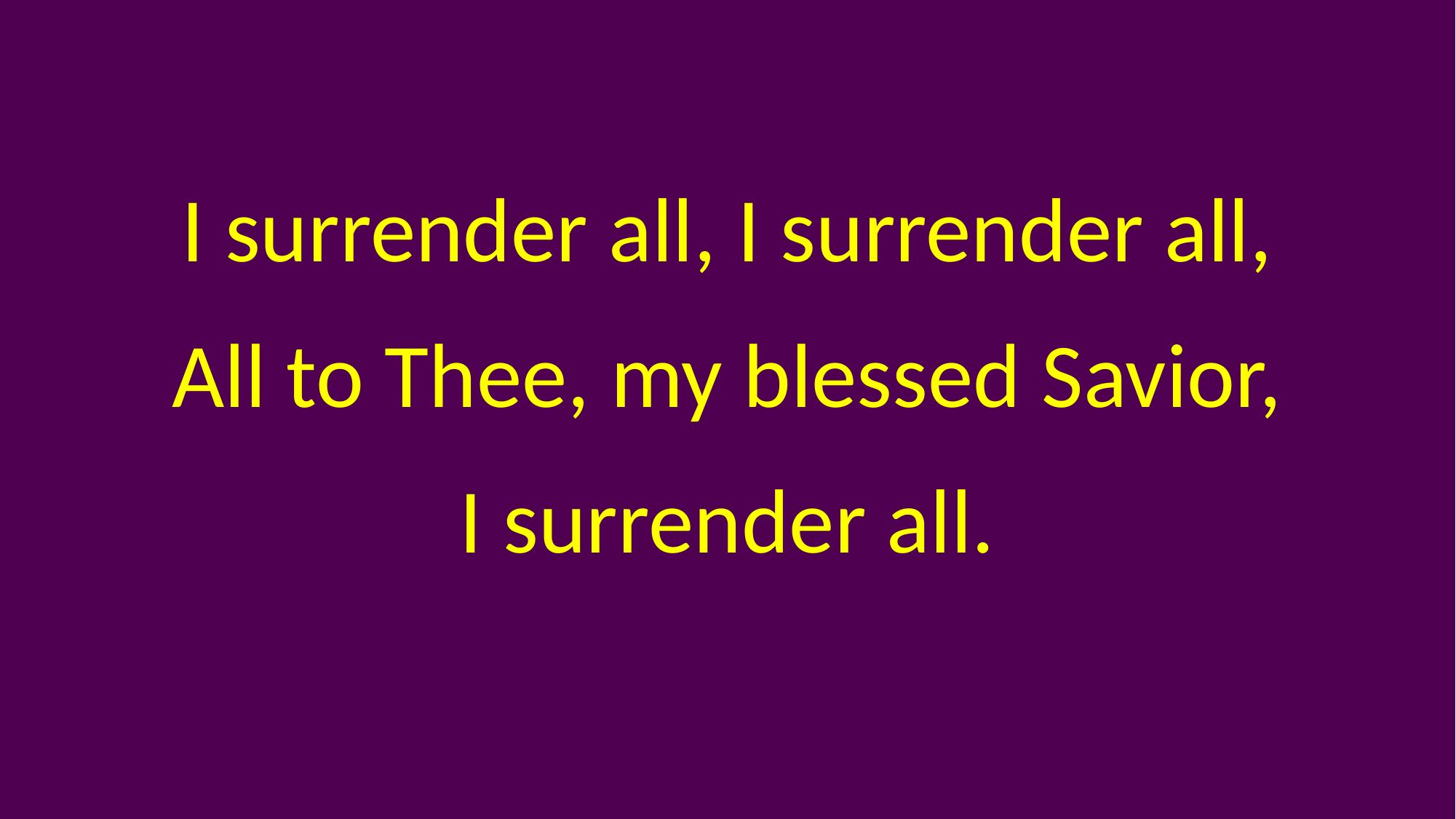

I surrender all, I surrender all,
All to Thee, my blessed Savior,
I surrender all.